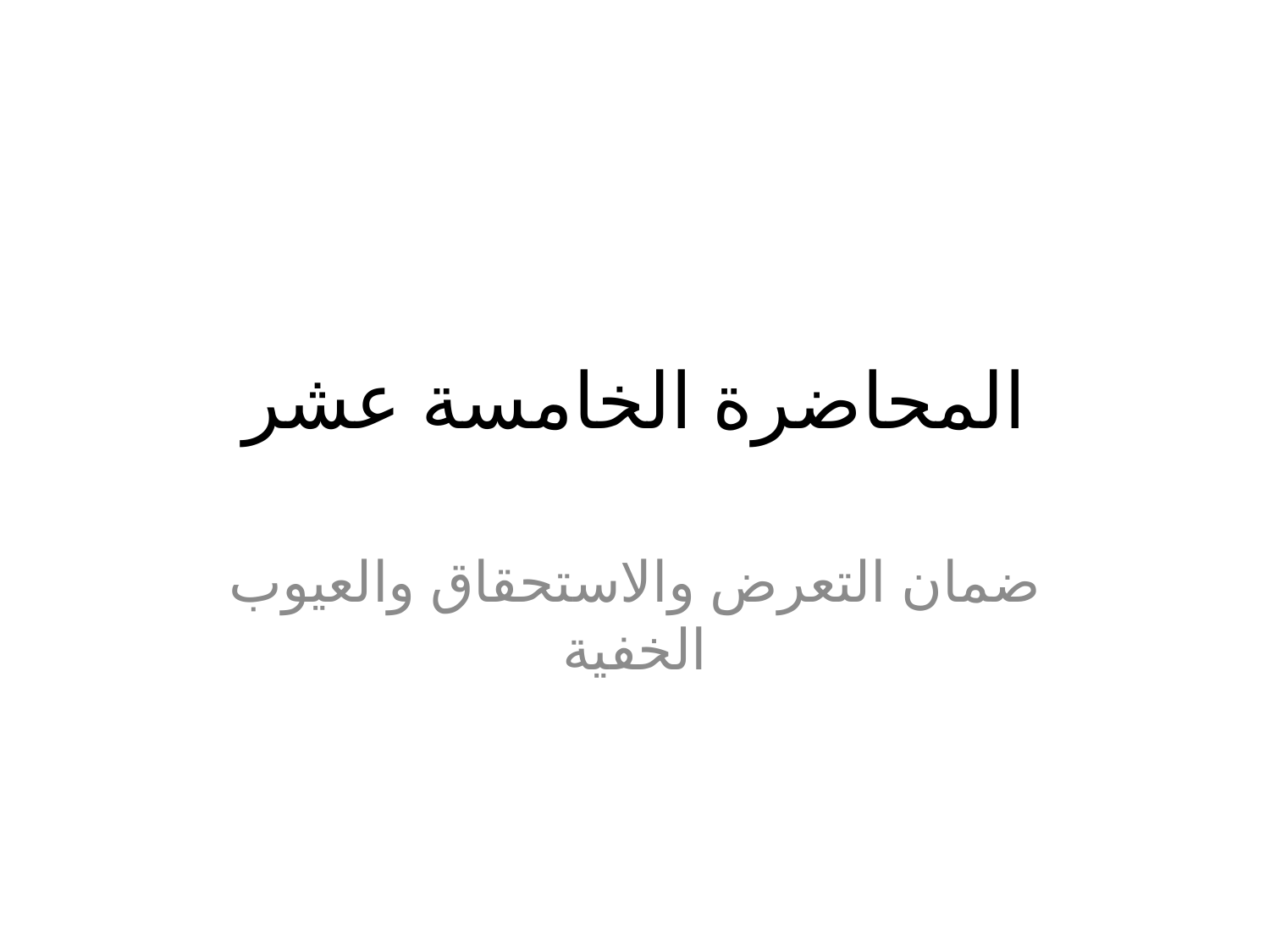

# المحاضرة الخامسة عشر
ضمان التعرض والاستحقاق والعيوب الخفية